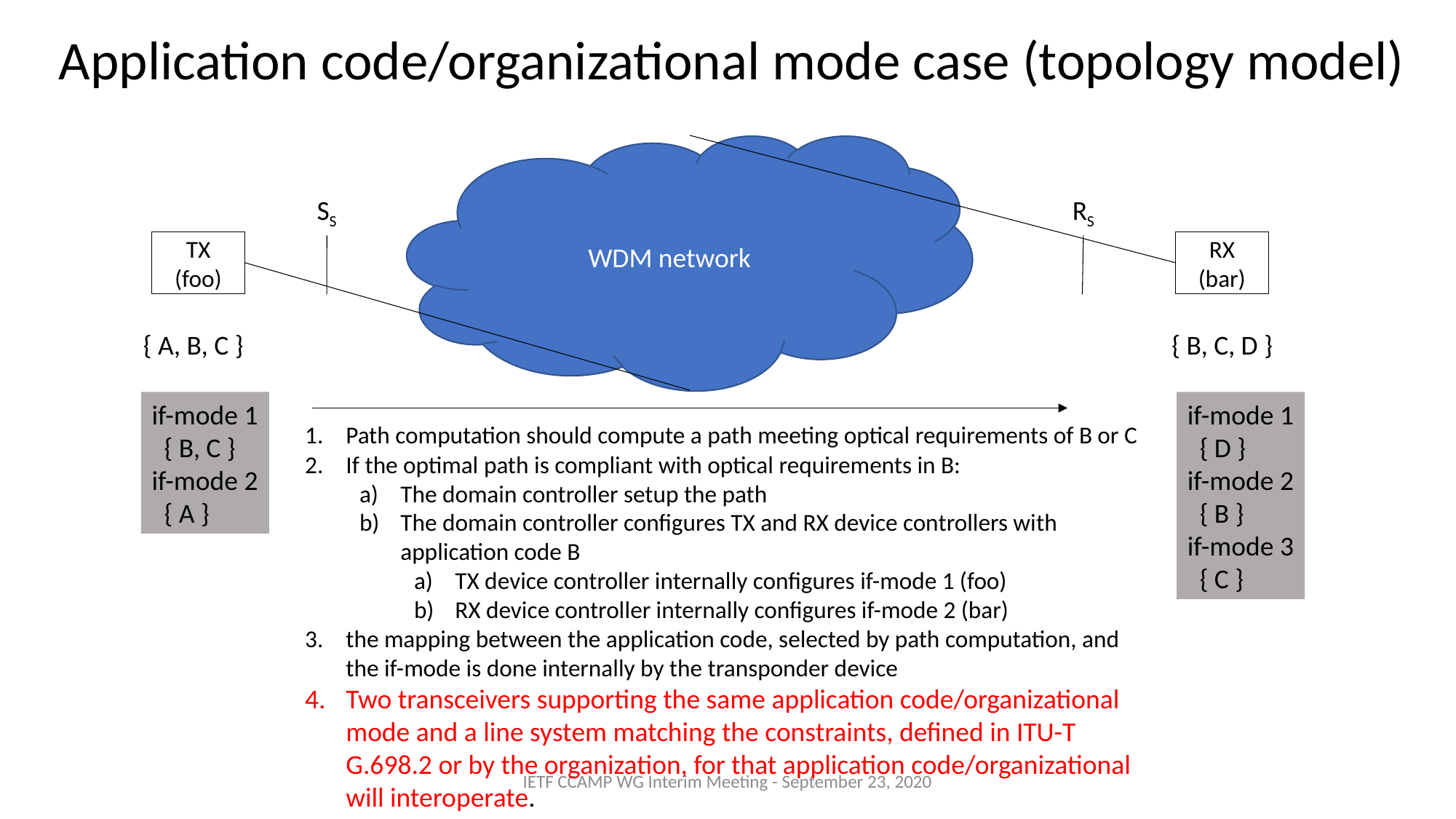

Application code/organizational mode case (topology model)
WDM network
SS
RS
TX
(foo)
RX
(bar)
{ A, B, C }
{ B, C, D }
if-mode 1
  { B, C }
if-mode 2
  { A }
if-mode 1
  { D }
if-mode 2
  { B }
if-mode 3
  { C }
Path computation should compute a path meeting optical requirements of B or C
If the optimal path is compliant with optical requirements in B:
The domain controller setup the path
The domain controller configures TX and RX device controllers with application code B
TX device controller internally configures if-mode 1 (foo)
RX device controller internally configures if-mode 2 (bar)
the mapping between the application code, selected by path computation, and the if-mode is done internally by the transponder device
Two transceivers supporting the same application code/organizational mode and a line system matching the constraints, defined in ITU-T G.698.2 or by the organization, for that application code/organizational will interoperate.
IETF CCAMP WG Interim Meeting - September 23, 2020